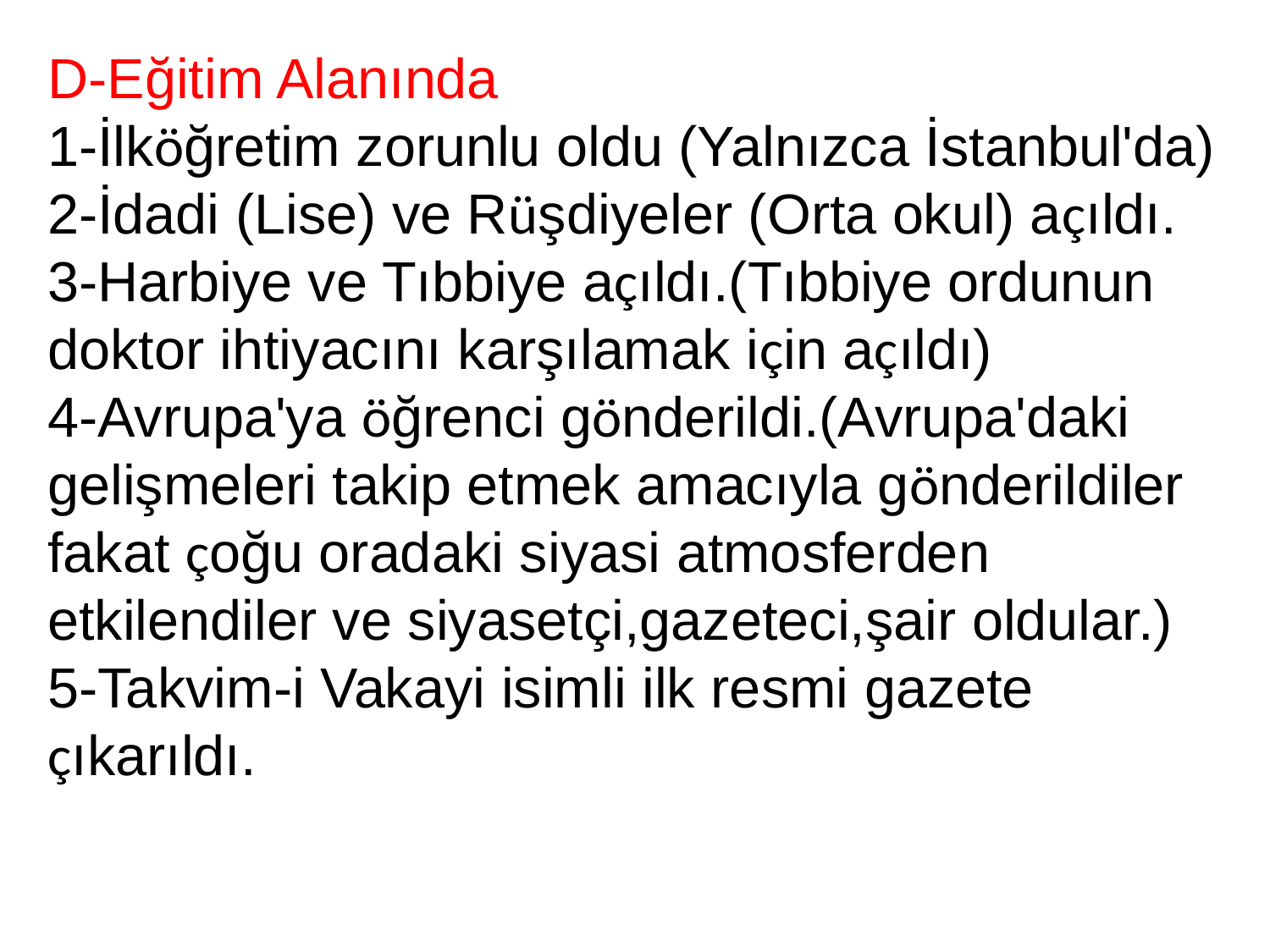

D-Eğitim Alanında
1-İlköğretim zorunlu oldu (Yalnızca İstanbul'da)
2-İdadi (Lise) ve Rüşdiyeler (Orta okul) açıldı.
3-Harbiye ve Tıbbiye açıldı.(Tıbbiye ordunun doktor ihtiyacını karşılamak için açıldı)
4-Avrupa'ya öğrenci gönderildi.(Avrupa'daki gelişmeleri takip etmek amacıyla gönderildiler fakat çoğu oradaki siyasi atmosferden etkilendiler ve siyasetçi,gazeteci,şair oldular.)
5-Takvim-i Vakayi isimli ilk resmi gazete çıkarıldı.